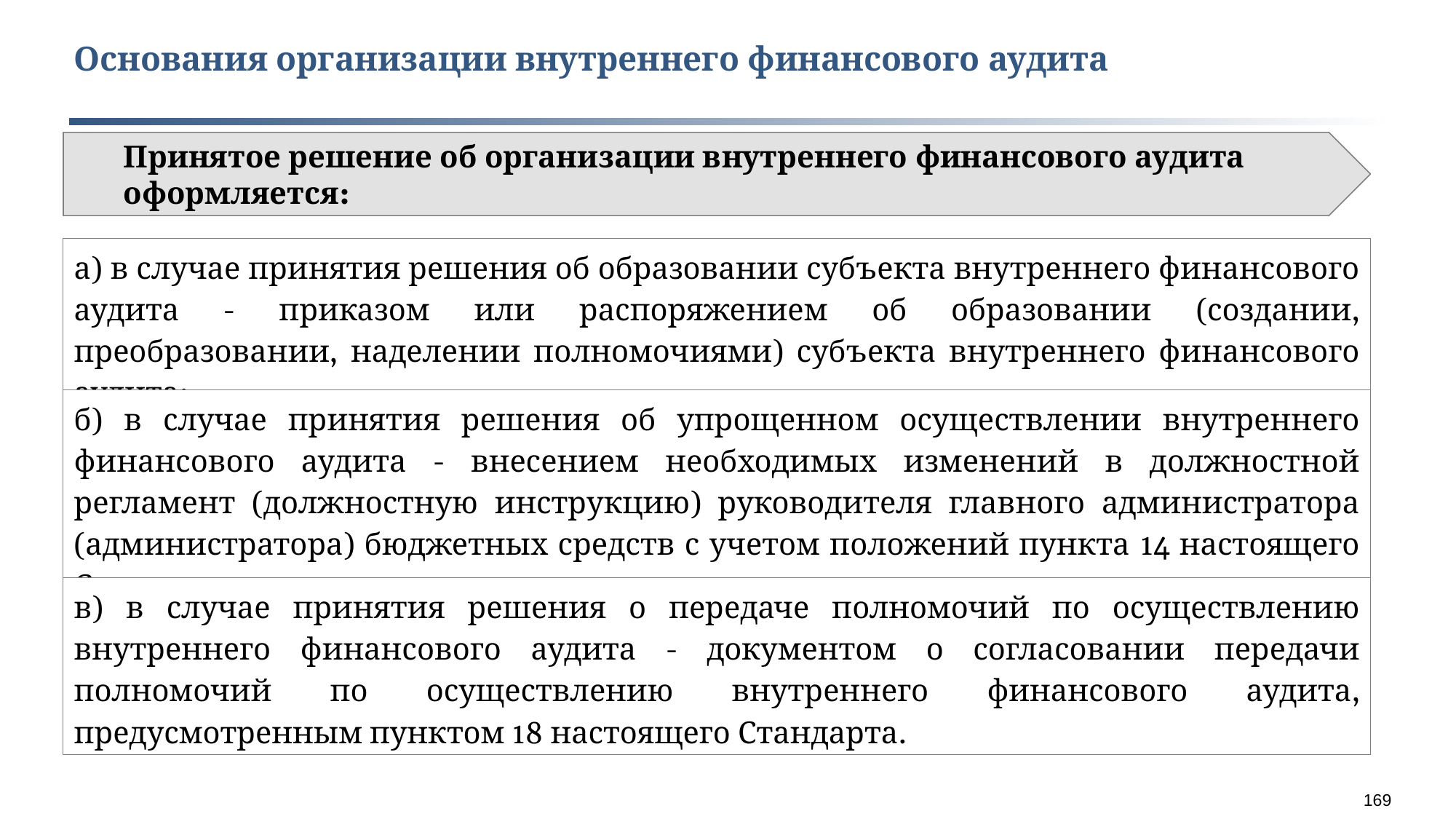

Основания организации внутреннего финансового аудита
Принятое решение об организации внутреннего финансового аудита оформляется:
а) в случае принятия решения об образовании субъекта внутреннего финансового аудита - приказом или распоряжением об образовании (создании, преобразовании, наделении полномочиями) субъекта внутреннего финансового аудита;
б) в случае принятия решения об упрощенном осуществлении внутреннего финансового аудита - внесением необходимых изменений в должностной регламент (должностную инструкцию) руководителя главного администратора (администратора) бюджетных средств с учетом положений пункта 14 настоящего Стандарта;
в) в случае принятия решения о передаче полномочий по осуществлению внутреннего финансового аудита - документом о согласовании передачи полномочий по осуществлению внутреннего финансового аудита, предусмотренным пунктом 18 настоящего Стандарта.